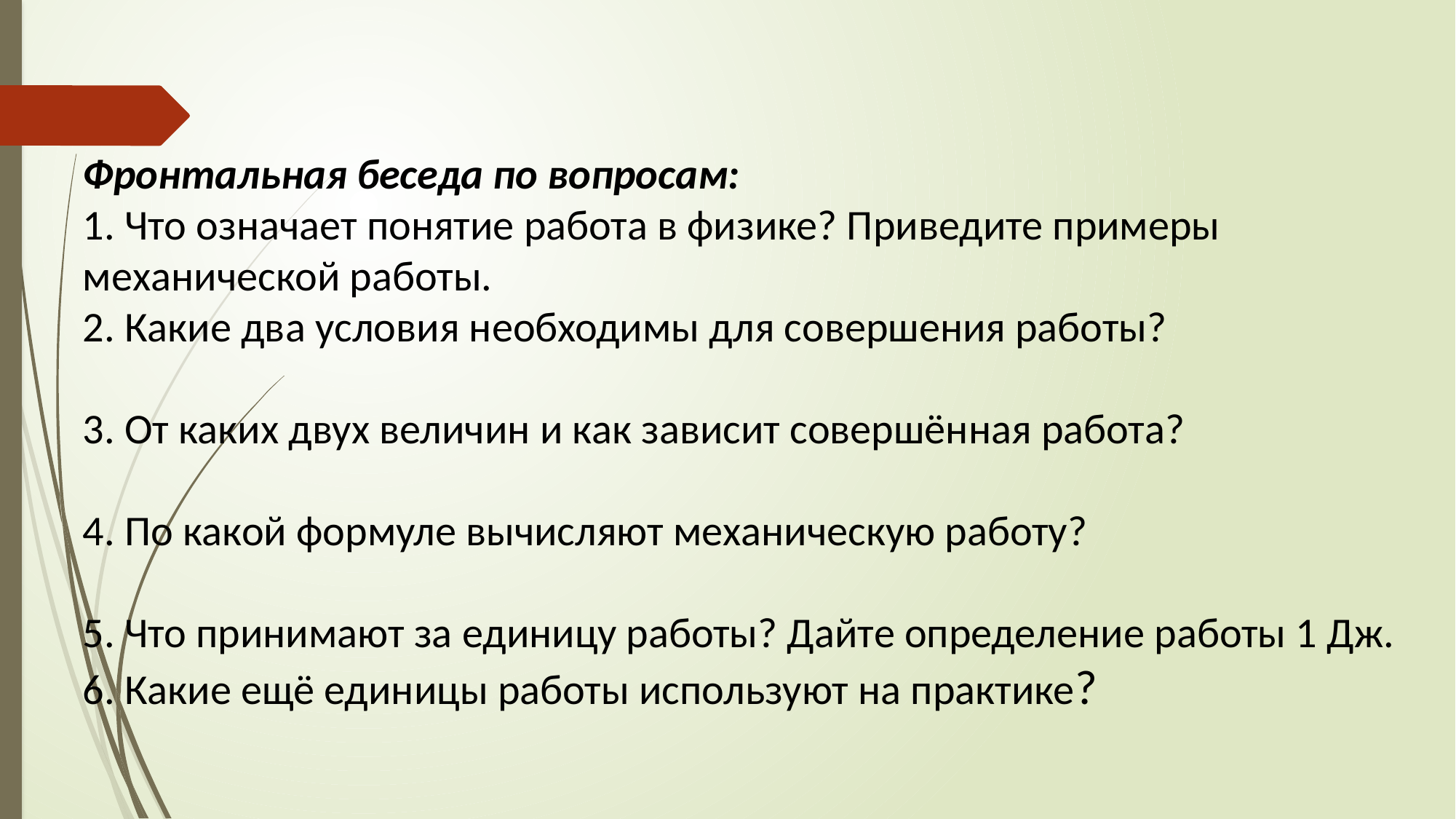

Фронтальная беседа по вопросам:
1. Что означает понятие работа в физике? Приведите примеры механической работы.
2. Какие два условия необходимы для совершения работы?

3. От каких двух величин и как зависит совершённая работа?

4. По какой формуле вычисляют механическую работу?

5. Что принимают за единицу работы? Дайте определение работы 1 Дж.
6. Какие ещё единицы работы используют на практике?